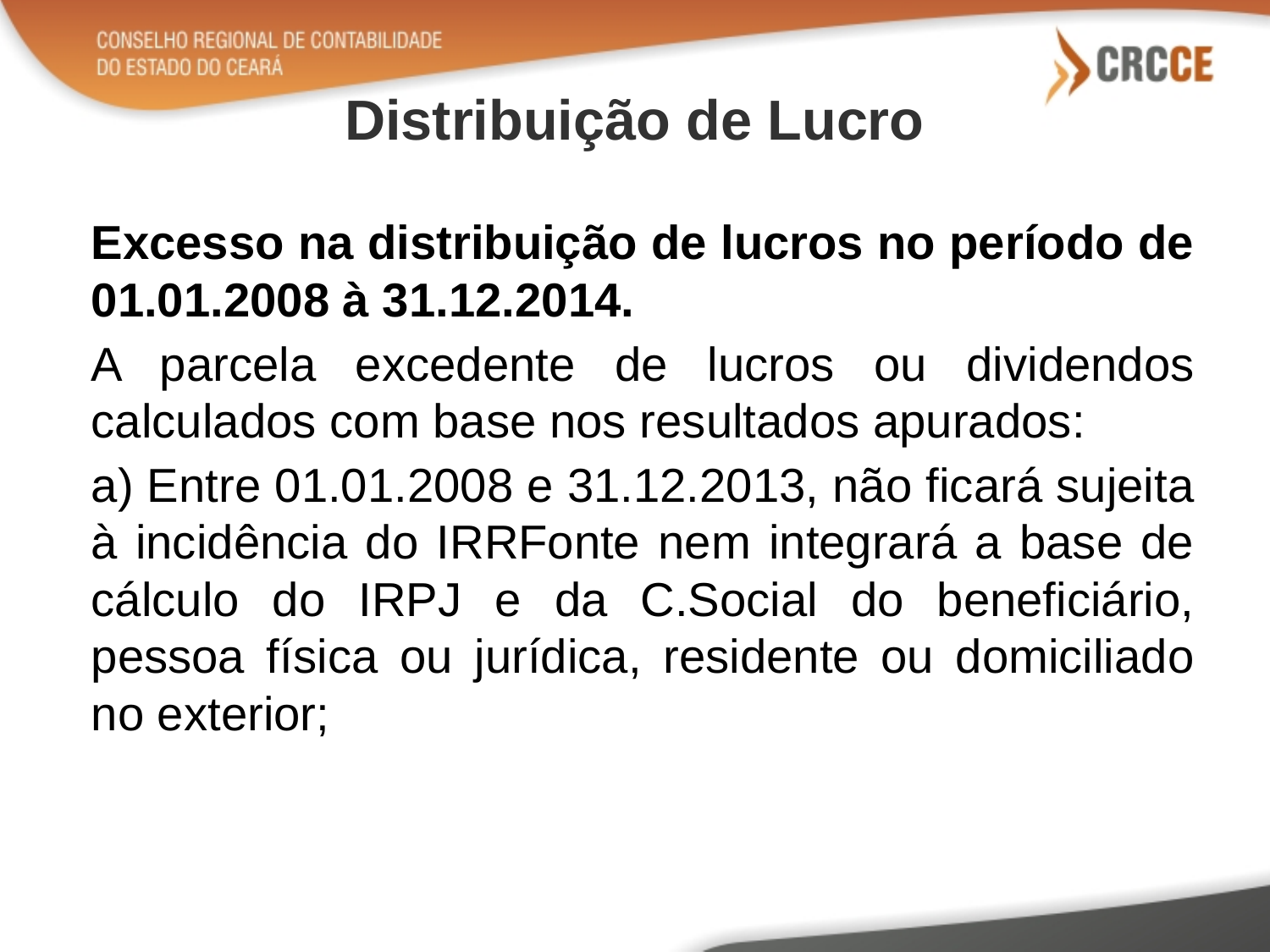

# Distribuição de Lucro
Excesso na distribuição de lucros no período de 01.01.2008 à 31.12.2014.
A parcela excedente de lucros ou dividendos calculados com base nos resultados apurados:
a) Entre 01.01.2008 e 31.12.2013, não ficará sujeita à incidência do IRRFonte nem integrará a base de cálculo do IRPJ e da C.Social do beneficiário, pessoa física ou jurídica, residente ou domiciliado no exterior;